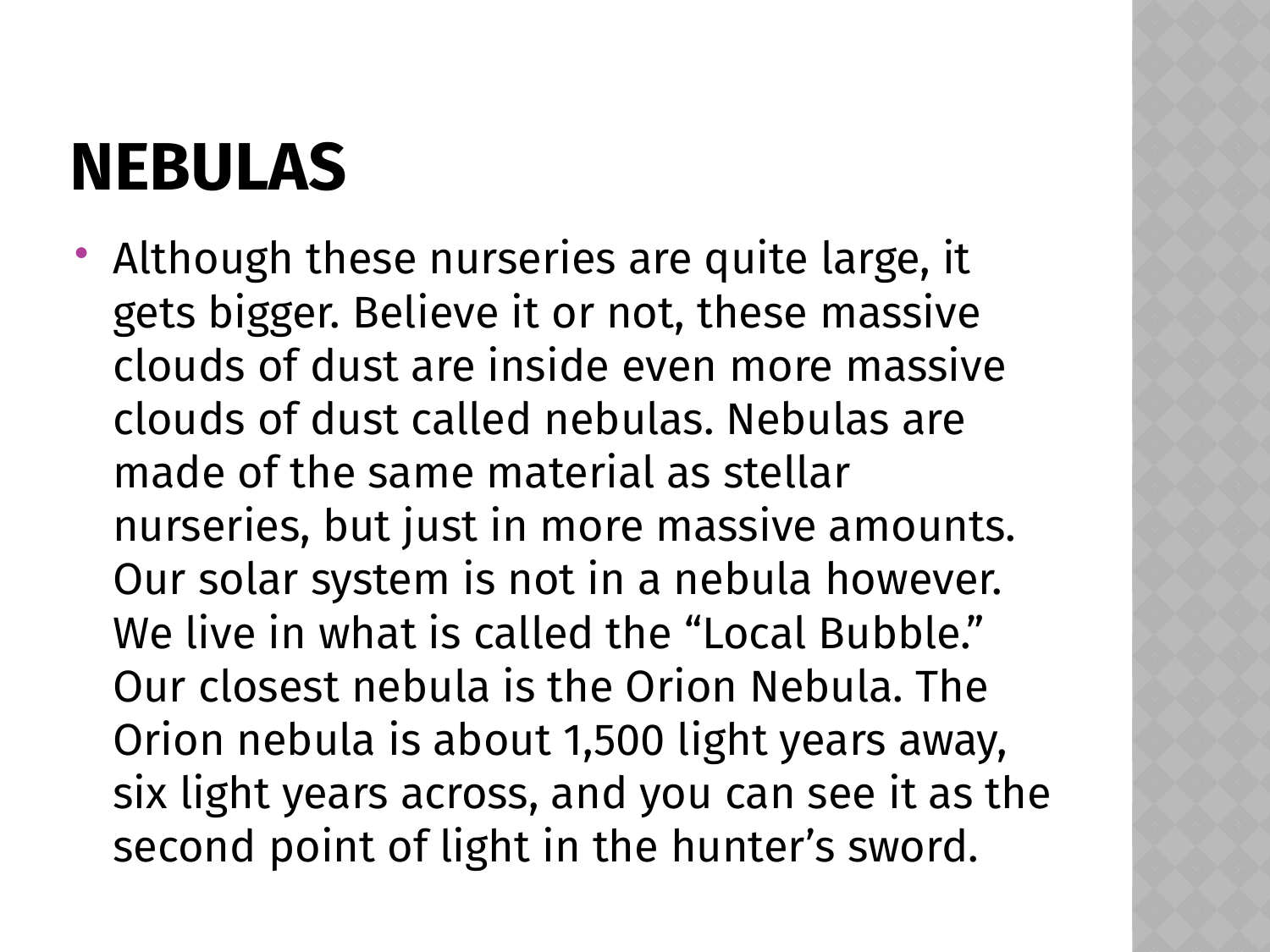

# nebulas
Although these nurseries are quite large, it gets bigger. Believe it or not, these massive clouds of dust are inside even more massive clouds of dust called nebulas. Nebulas are made of the same material as stellar nurseries, but just in more massive amounts. Our solar system is not in a nebula however. We live in what is called the “Local Bubble.” Our closest nebula is the Orion Nebula. The Orion nebula is about 1,500 light years away, six light years across, and you can see it as the second point of light in the hunter’s sword.